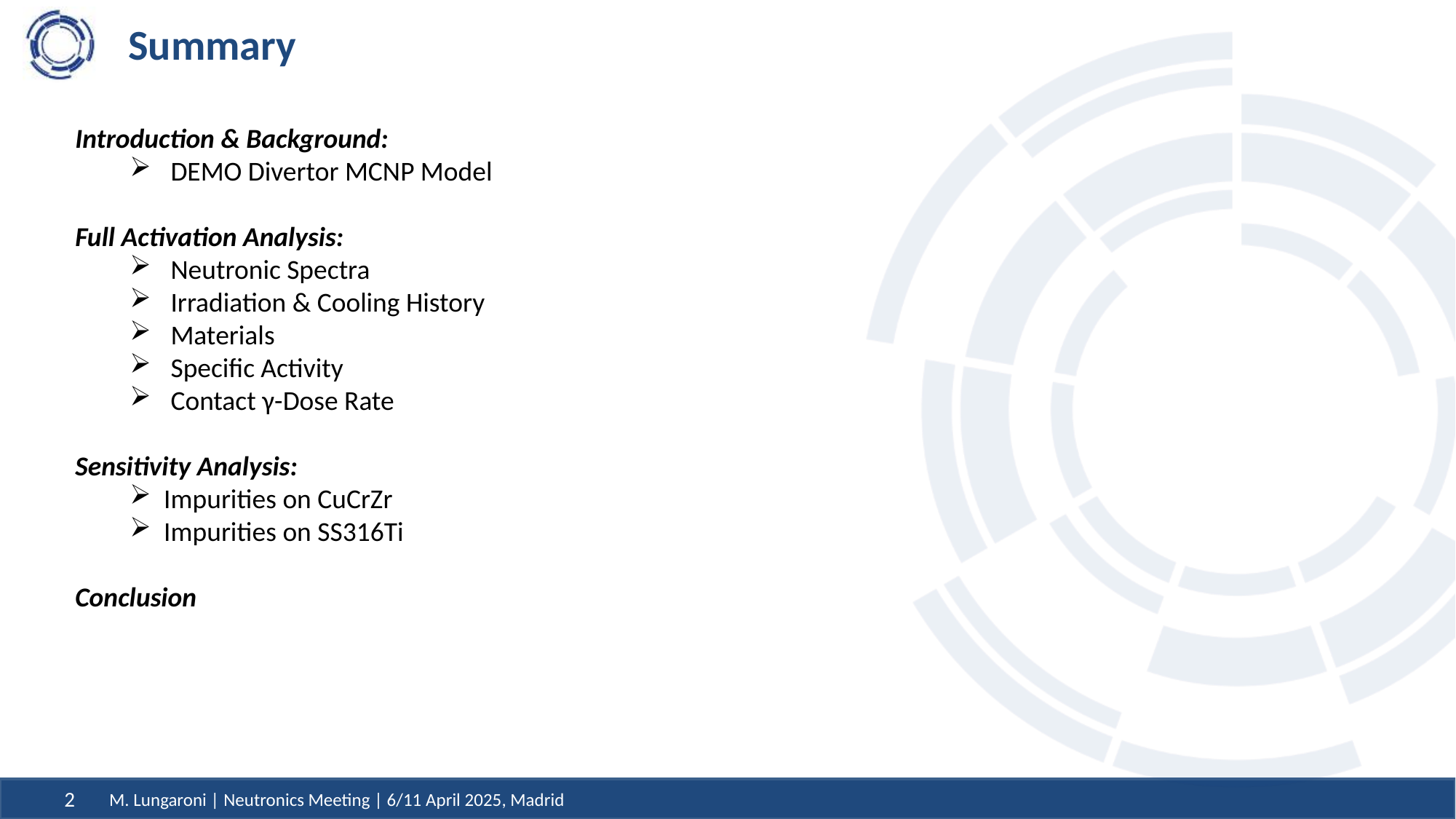

Summary
Introduction & Background:
DEMO Divertor MCNP Model

Full Activation Analysis:
Neutronic Spectra
Irradiation & Cooling History
Materials
Specific Activity
Contact γ-Dose Rate

Sensitivity Analysis:
Impurities on CuCrZr
Impurities on SS316Ti

Conclusion

M. Lungaroni | Neutronics Meeting | 6/11 April 2025, Madrid

2